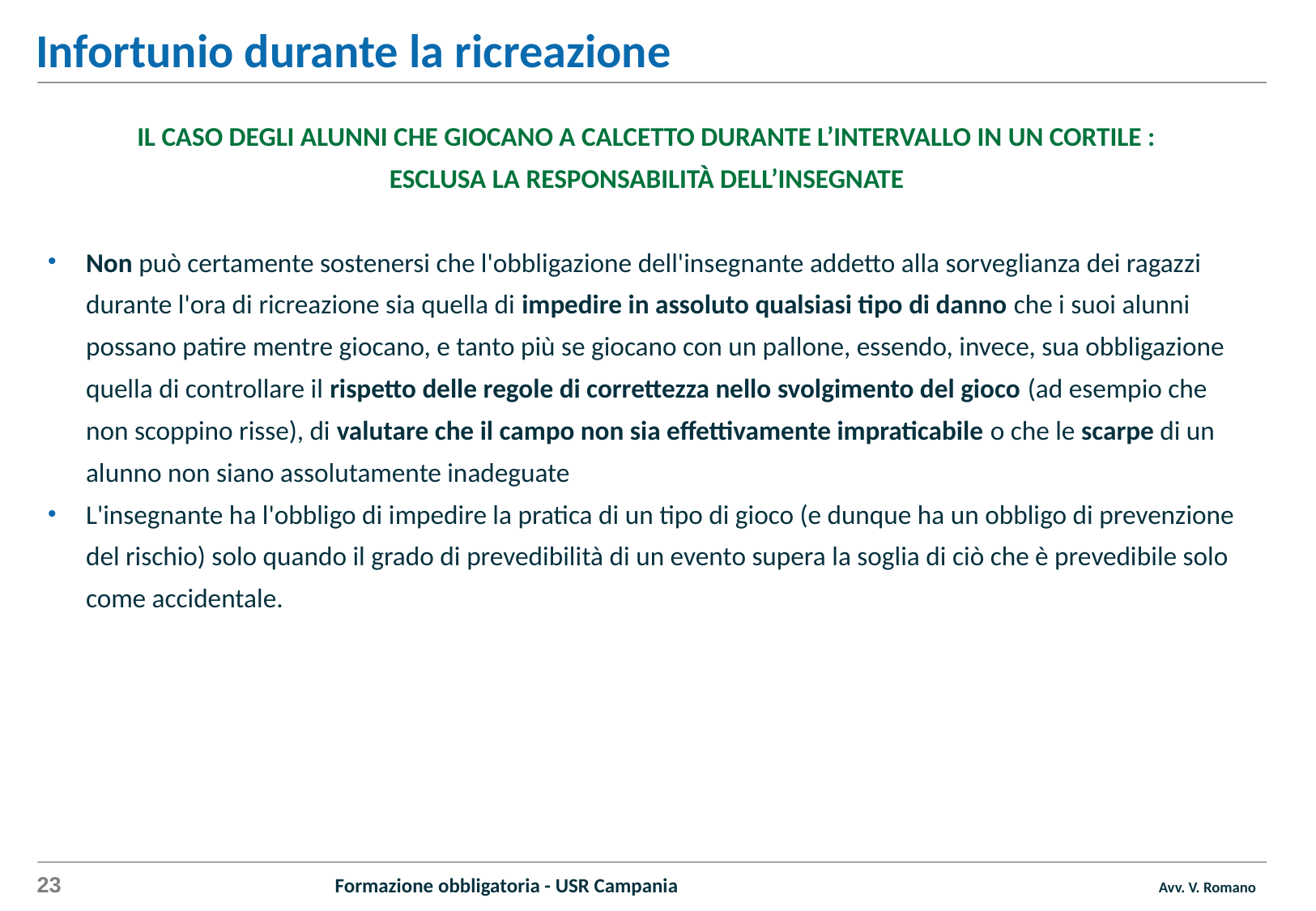

Infortunio durante la ricreazione
IL CASO DEGLI ALUNNI CHE GIOCANO A CALCETTO DURANTE L’INTERVALLO IN UN CORTILE :
ESCLUSA LA RESPONSABILITÀ DELL’INSEGNATE

Non può certamente sostenersi che l'obbligazione dell'insegnante addetto alla sorveglianza dei ragazzi durante l'ora di ricreazione sia quella di impedire in assoluto qualsiasi tipo di danno che i suoi alunni possano patire mentre giocano, e tanto più se giocano con un pallone, essendo, invece, sua obbligazione quella di controllare il rispetto delle regole di correttezza nello svolgimento del gioco (ad esempio che non scoppino risse), di valutare che il campo non sia effettivamente impraticabile o che le scarpe di un alunno non siano assolutamente inadeguate
L'insegnante ha l'obbligo di impedire la pratica di un tipo di gioco (e dunque ha un obbligo di prevenzione del rischio) solo quando il grado di prevedibilità di un evento supera la soglia di ciò che è prevedibile solo come accidentale.